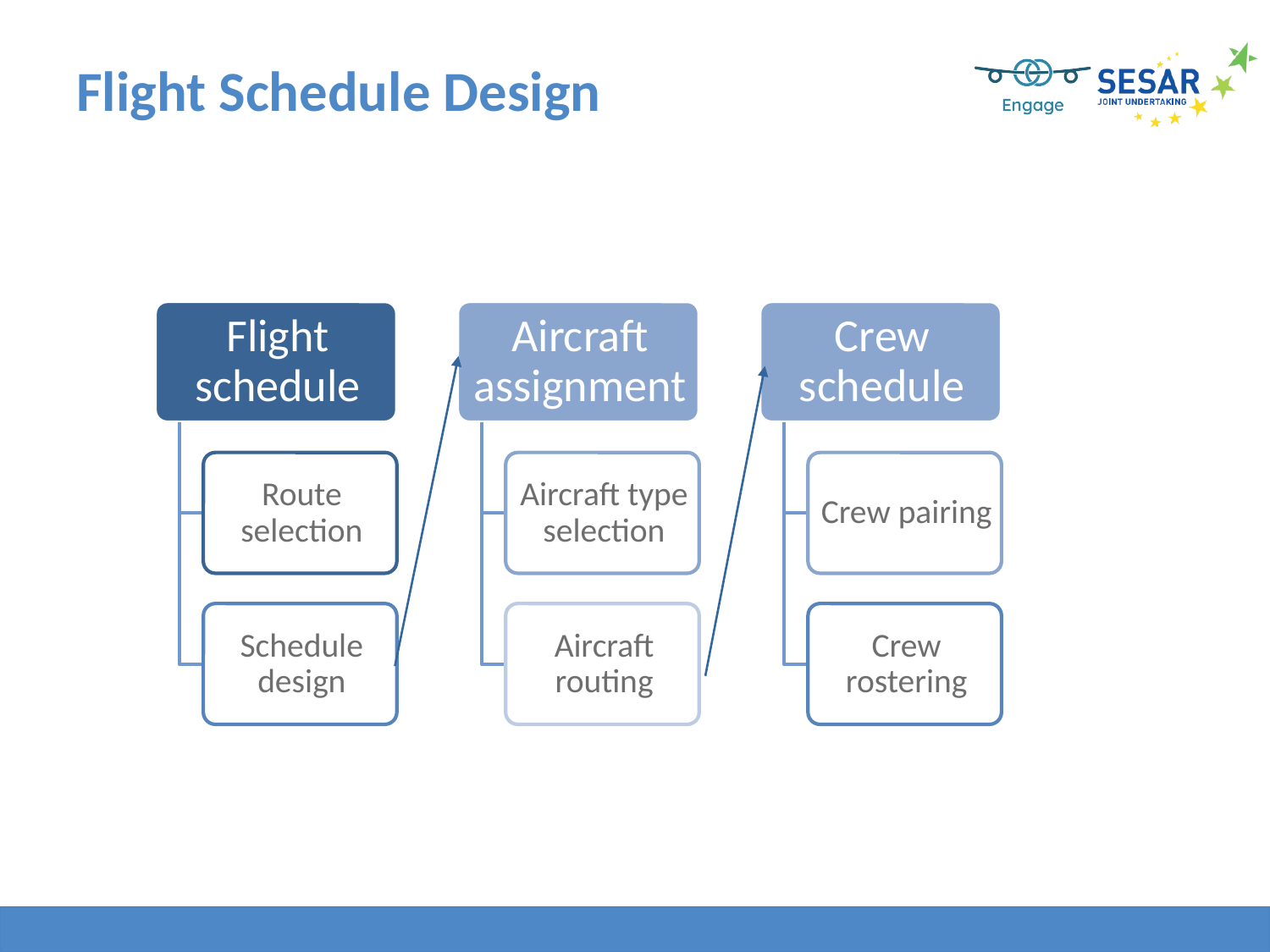

# Flight Schedule Design
Flight schedule
Route selection
Schedule design
Aircraft assignment
Aircraft type selection
Aircraft routing
Crew schedule
Crew pairing
Crew rostering